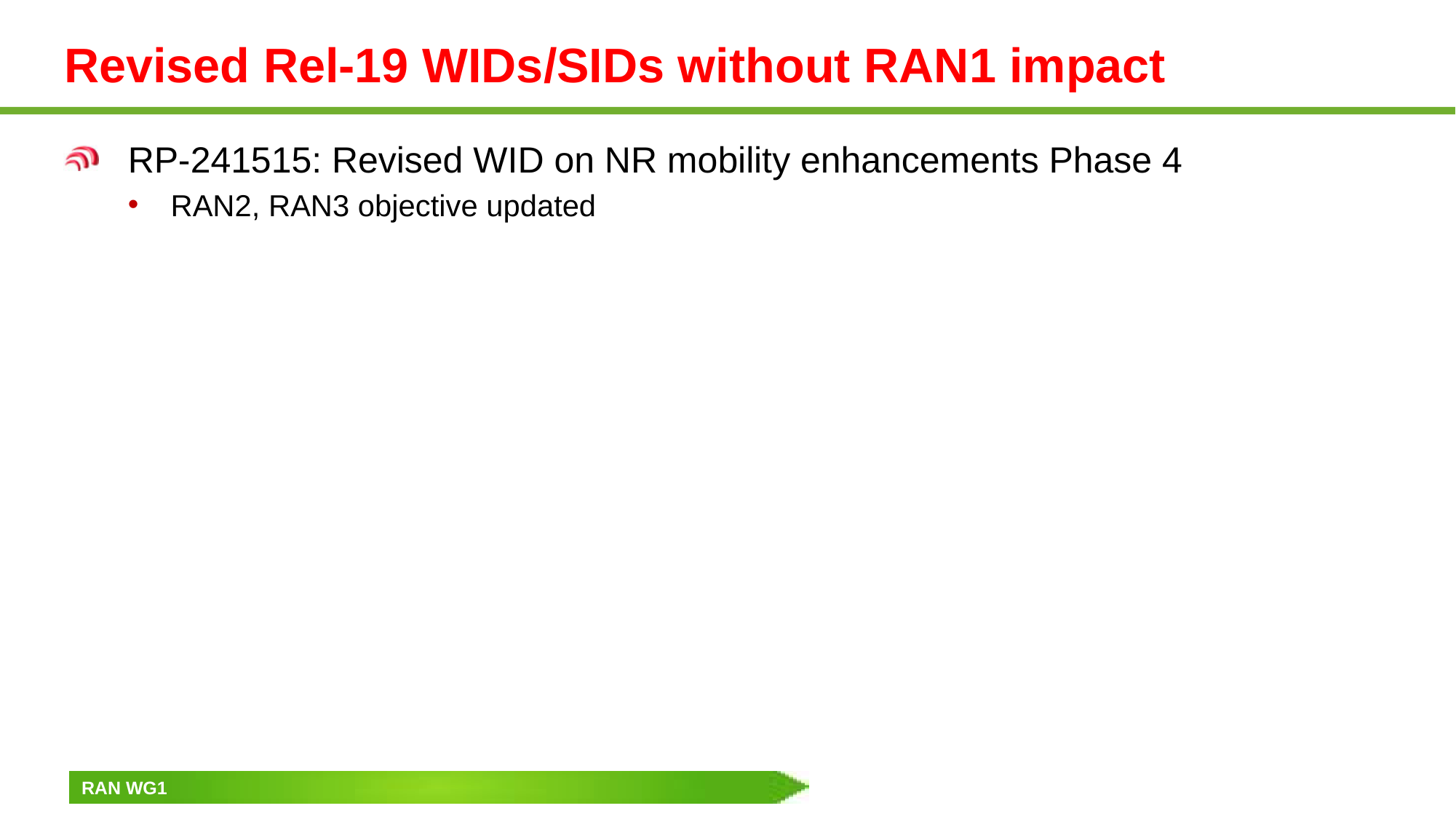

# Revised Rel-19 WIDs/SIDs without RAN1 impact
RP-241515: Revised WID on NR mobility enhancements Phase 4
RAN2, RAN3 objective updated